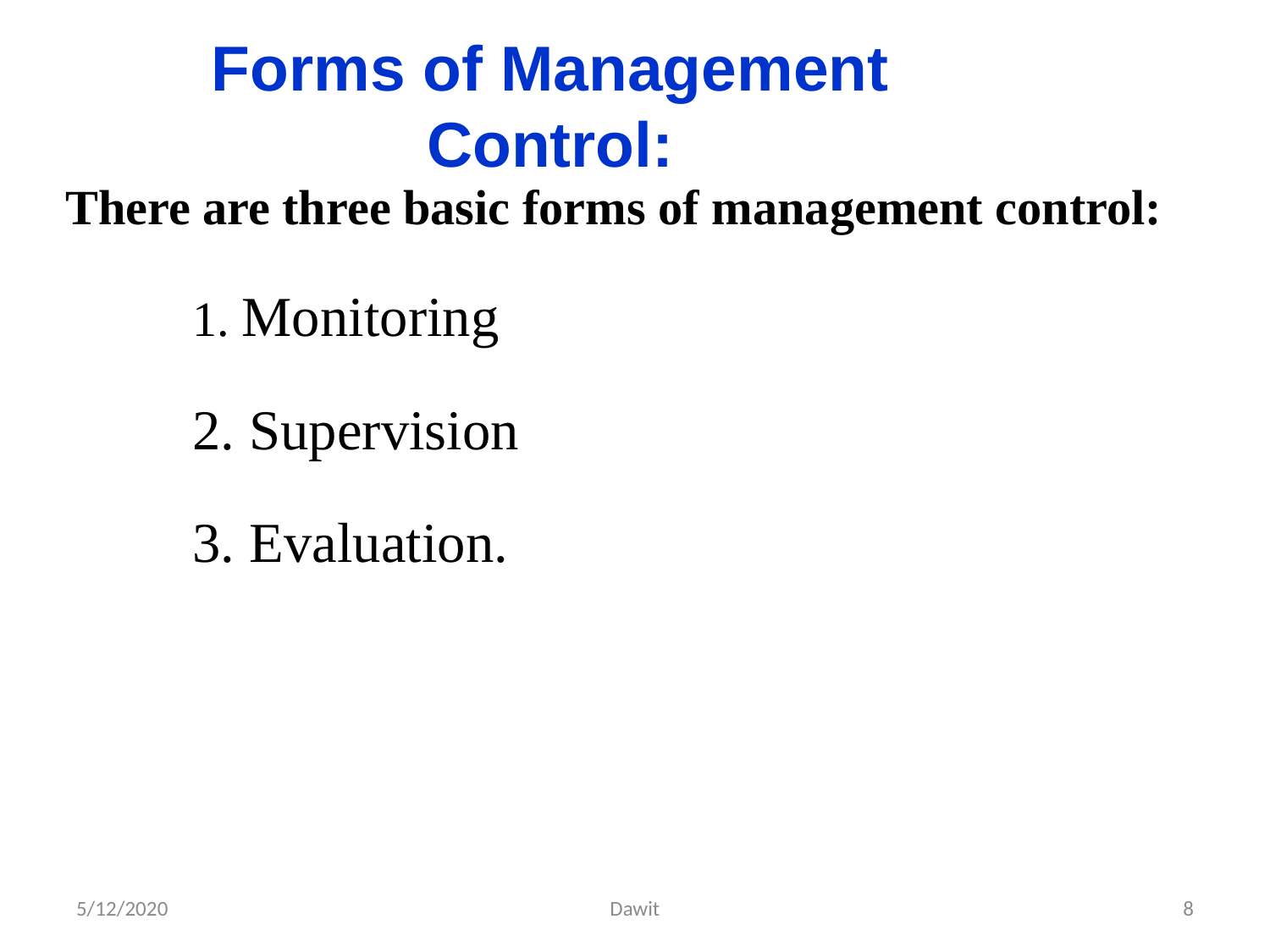

# Forms of Management Control:
There are three basic forms of management control:
1. Monitoring
2. Supervision
3. Evaluation.

5/12/2020
Dawit
8